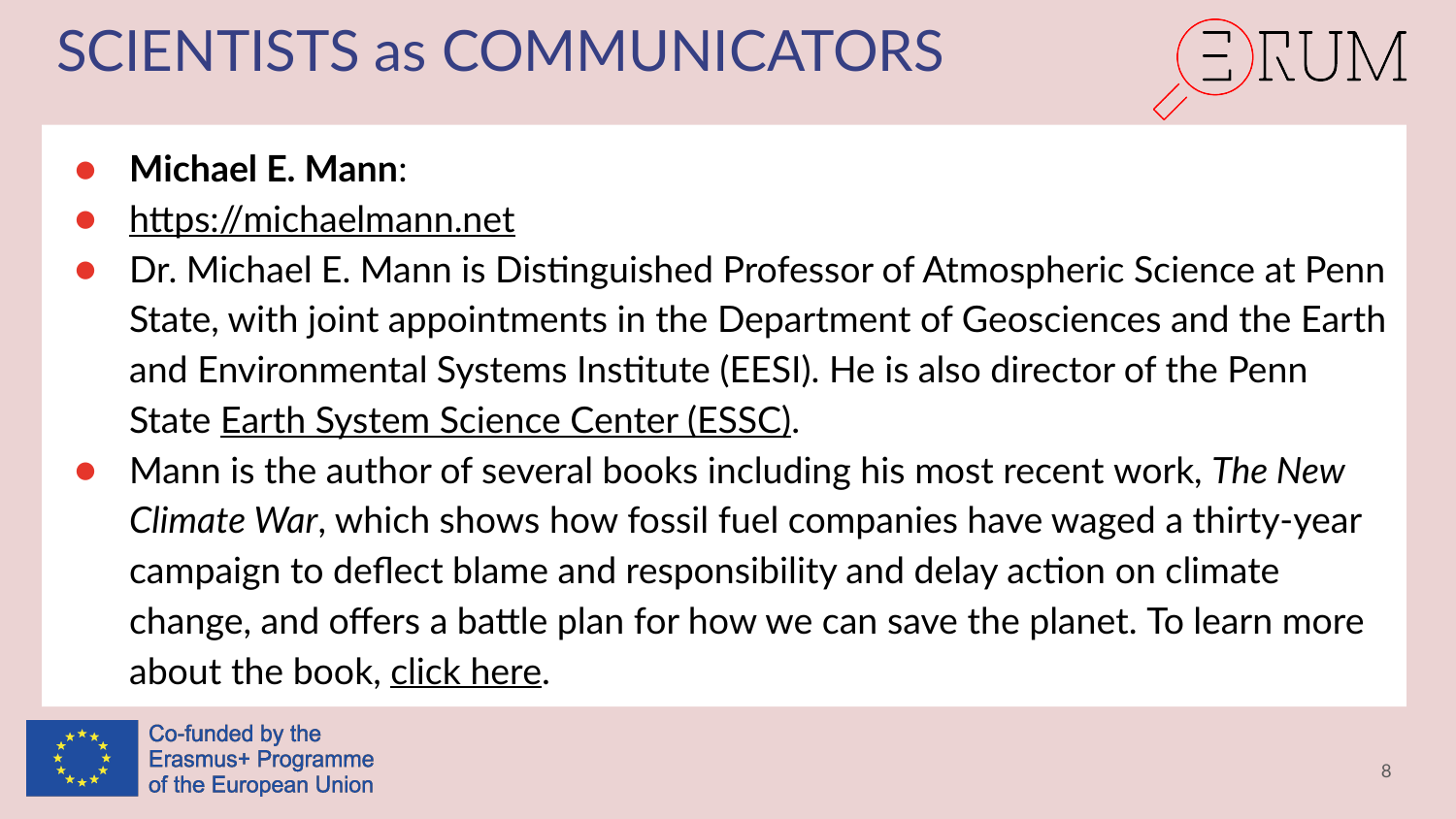

# SCIENTISTS as COMMUNICATORS
Michael E. Mann:
https://michaelmann.net
Dr. Michael E. Mann is Distinguished Professor of Atmospheric Science at Penn State, with joint appointments in the Department of Geosciences and the Earth and Environmental Systems Institute (EESI). He is also director of the Penn State Earth System Science Center (ESSC).
Mann is the author of several books including his most recent work, The New Climate War, which shows how fossil fuel companies have waged a thirty-year campaign to deflect blame and responsibility and delay action on climate change, and offers a battle plan for how we can save the planet. To learn more about the book, click here.

8